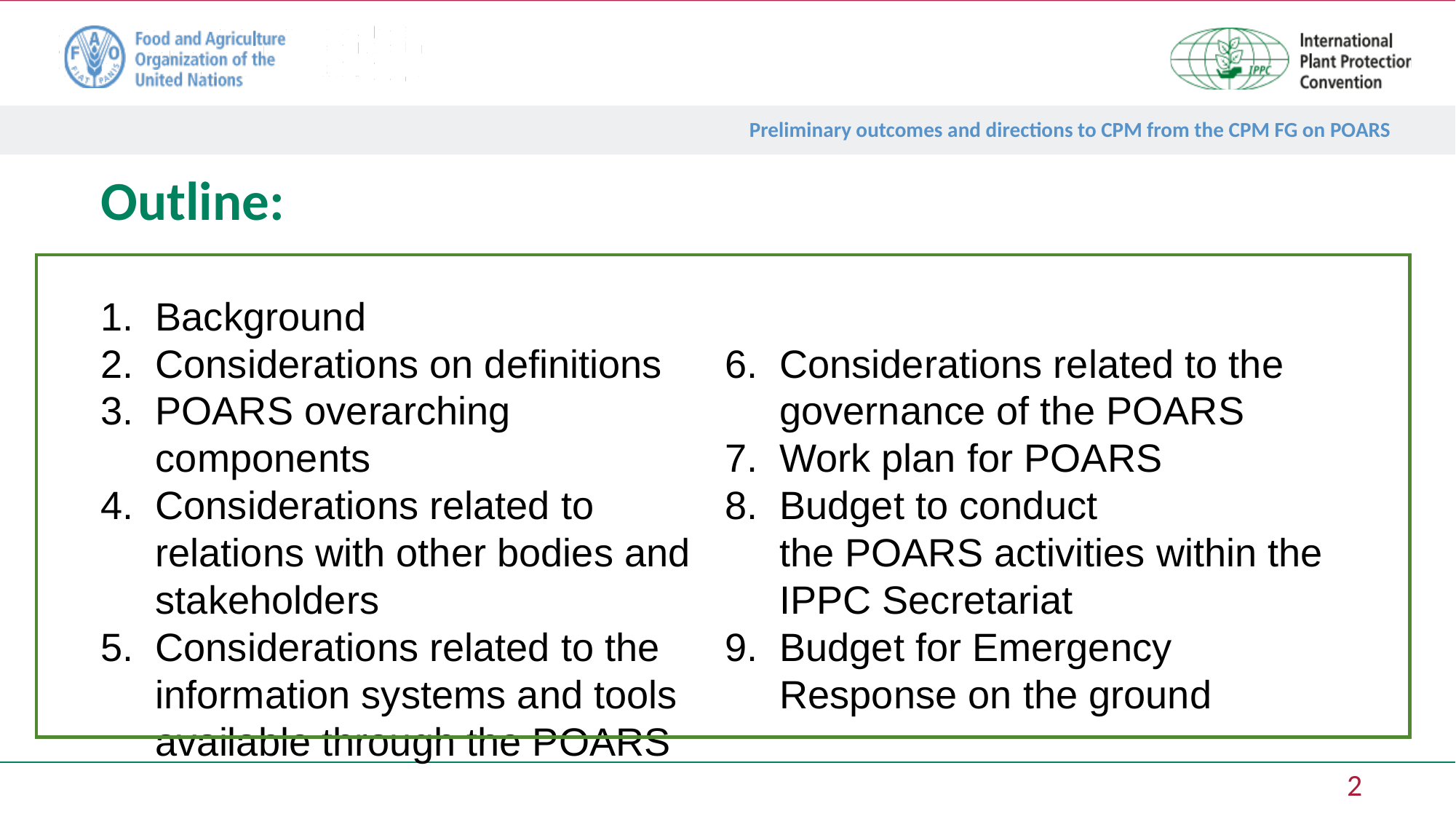

# Outline:

Background
Considerations on definitions
POARS overarching components
Considerations related to relations with other bodies and stakeholders
Considerations related to the information systems and tools available through the POARS

Considerations related to the governance of the POARS
Work plan for POARS
Budget to conduct the POARS activities within the IPPC Secretariat
Budget for Emergency Response on the ground